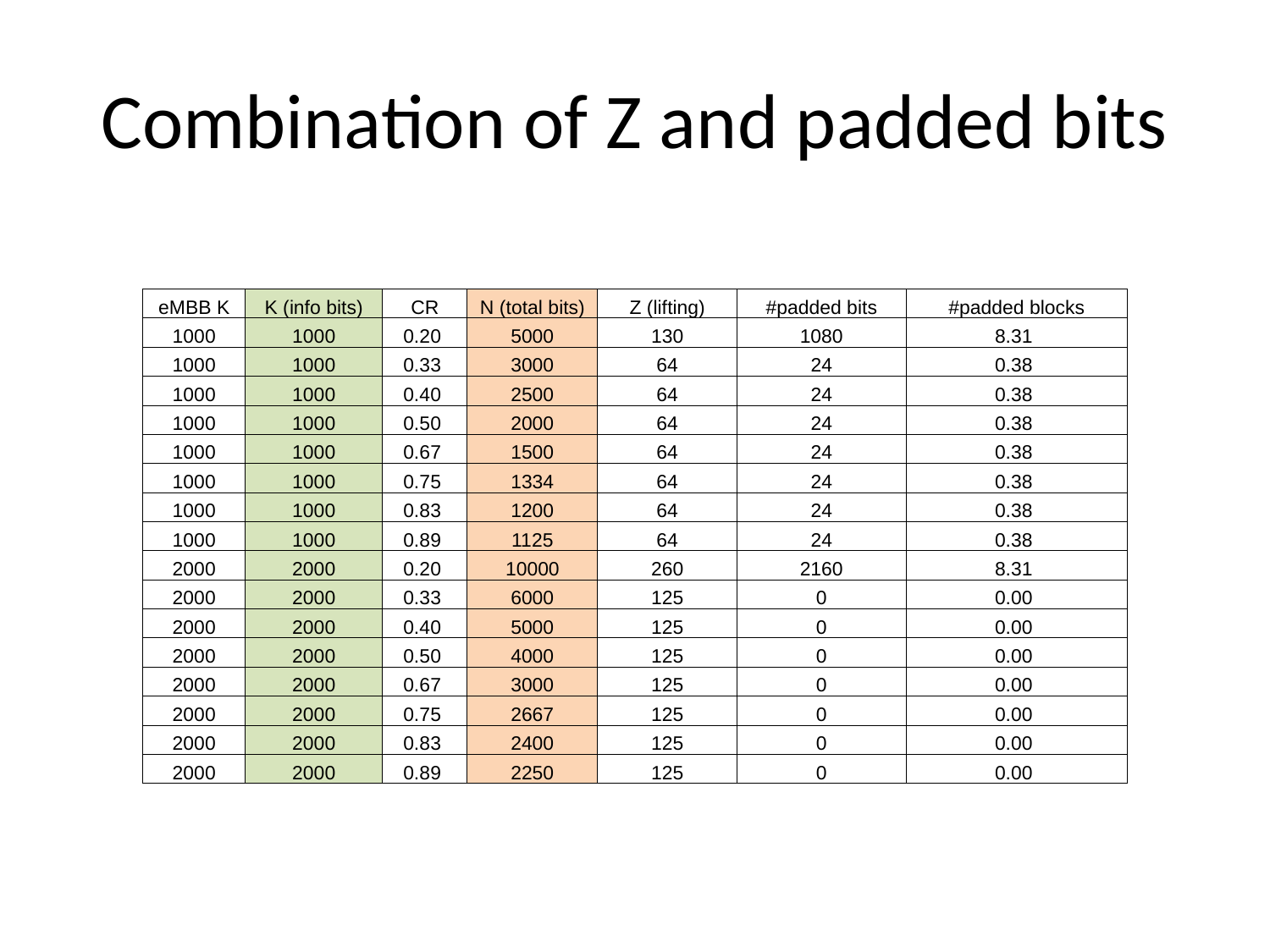

# Combination of Z and padded bits
| eMBB K | K (info bits) | CR | N (total bits) | Z (lifting) | #padded bits | #padded blocks |
| --- | --- | --- | --- | --- | --- | --- |
| 1000 | 1000 | 0.20 | 5000 | 130 | 1080 | 8.31 |
| 1000 | 1000 | 0.33 | 3000 | 64 | 24 | 0.38 |
| 1000 | 1000 | 0.40 | 2500 | 64 | 24 | 0.38 |
| 1000 | 1000 | 0.50 | 2000 | 64 | 24 | 0.38 |
| 1000 | 1000 | 0.67 | 1500 | 64 | 24 | 0.38 |
| 1000 | 1000 | 0.75 | 1334 | 64 | 24 | 0.38 |
| 1000 | 1000 | 0.83 | 1200 | 64 | 24 | 0.38 |
| 1000 | 1000 | 0.89 | 1125 | 64 | 24 | 0.38 |
| 2000 | 2000 | 0.20 | 10000 | 260 | 2160 | 8.31 |
| 2000 | 2000 | 0.33 | 6000 | 125 | 0 | 0.00 |
| 2000 | 2000 | 0.40 | 5000 | 125 | 0 | 0.00 |
| 2000 | 2000 | 0.50 | 4000 | 125 | 0 | 0.00 |
| 2000 | 2000 | 0.67 | 3000 | 125 | 0 | 0.00 |
| 2000 | 2000 | 0.75 | 2667 | 125 | 0 | 0.00 |
| 2000 | 2000 | 0.83 | 2400 | 125 | 0 | 0.00 |
| 2000 | 2000 | 0.89 | 2250 | 125 | 0 | 0.00 |